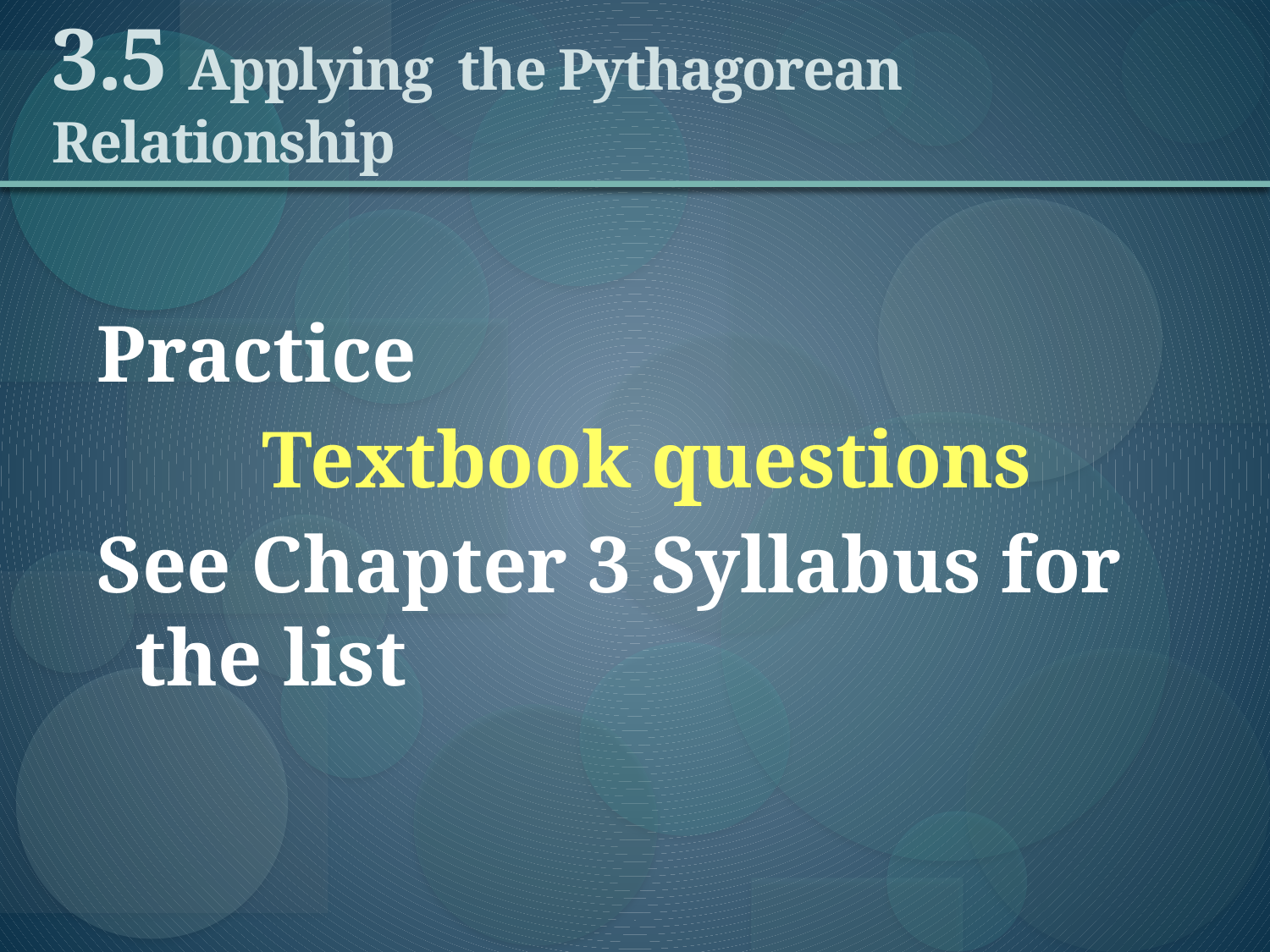

# 3.5 Applying  the Pythagorean Relationship

Practice
		Textbook questions
See Chapter 3 Syllabus for the list